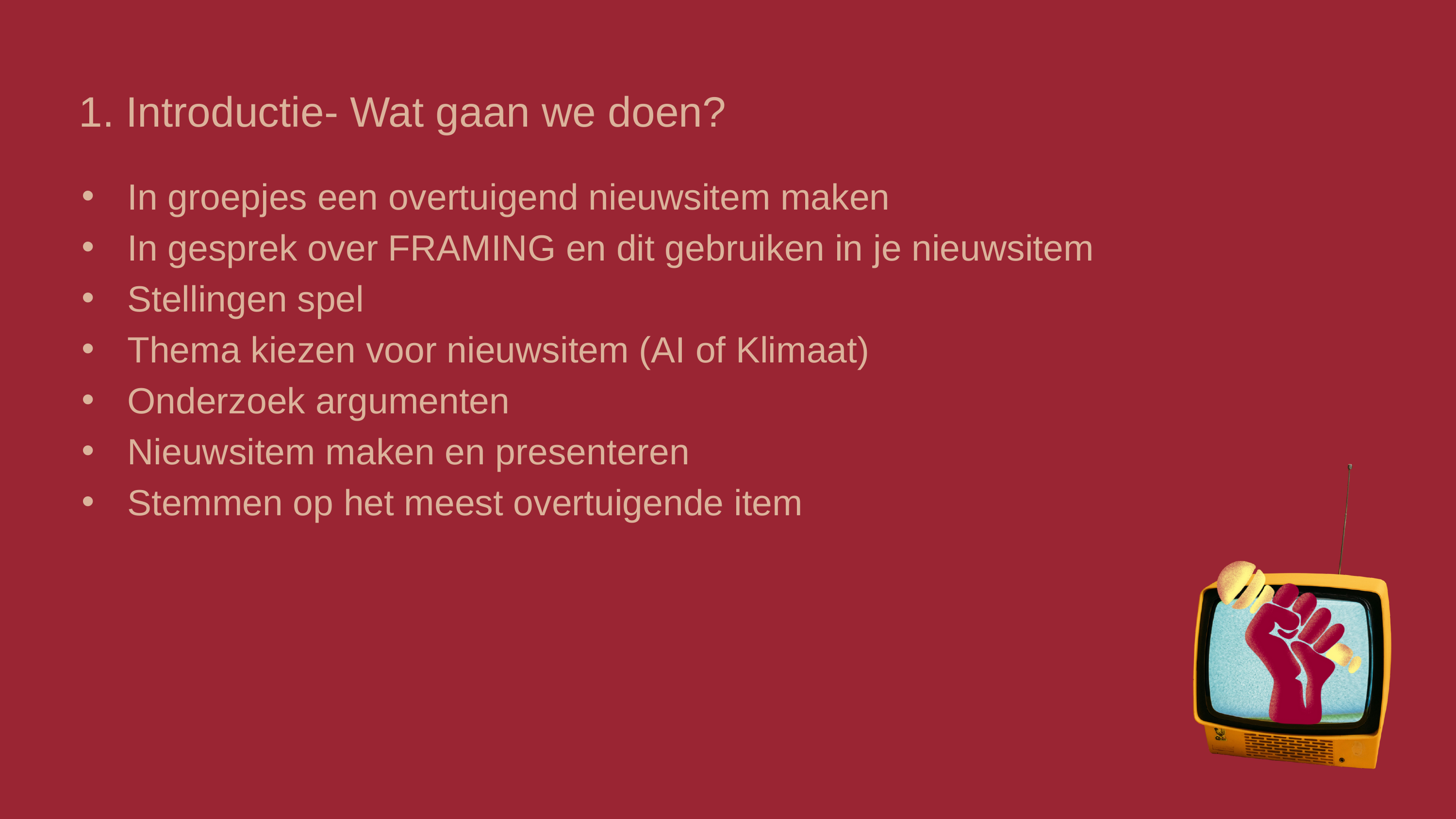

1. Introductie- Wat gaan we doen?
In groepjes een overtuigend nieuwsitem maken
In gesprek over FRAMING en dit gebruiken in je nieuwsitem
Stellingen spel
Thema kiezen voor nieuwsitem (AI of Klimaat)
Onderzoek argumenten
Nieuwsitem maken en presenteren
Stemmen op het meest overtuigende item